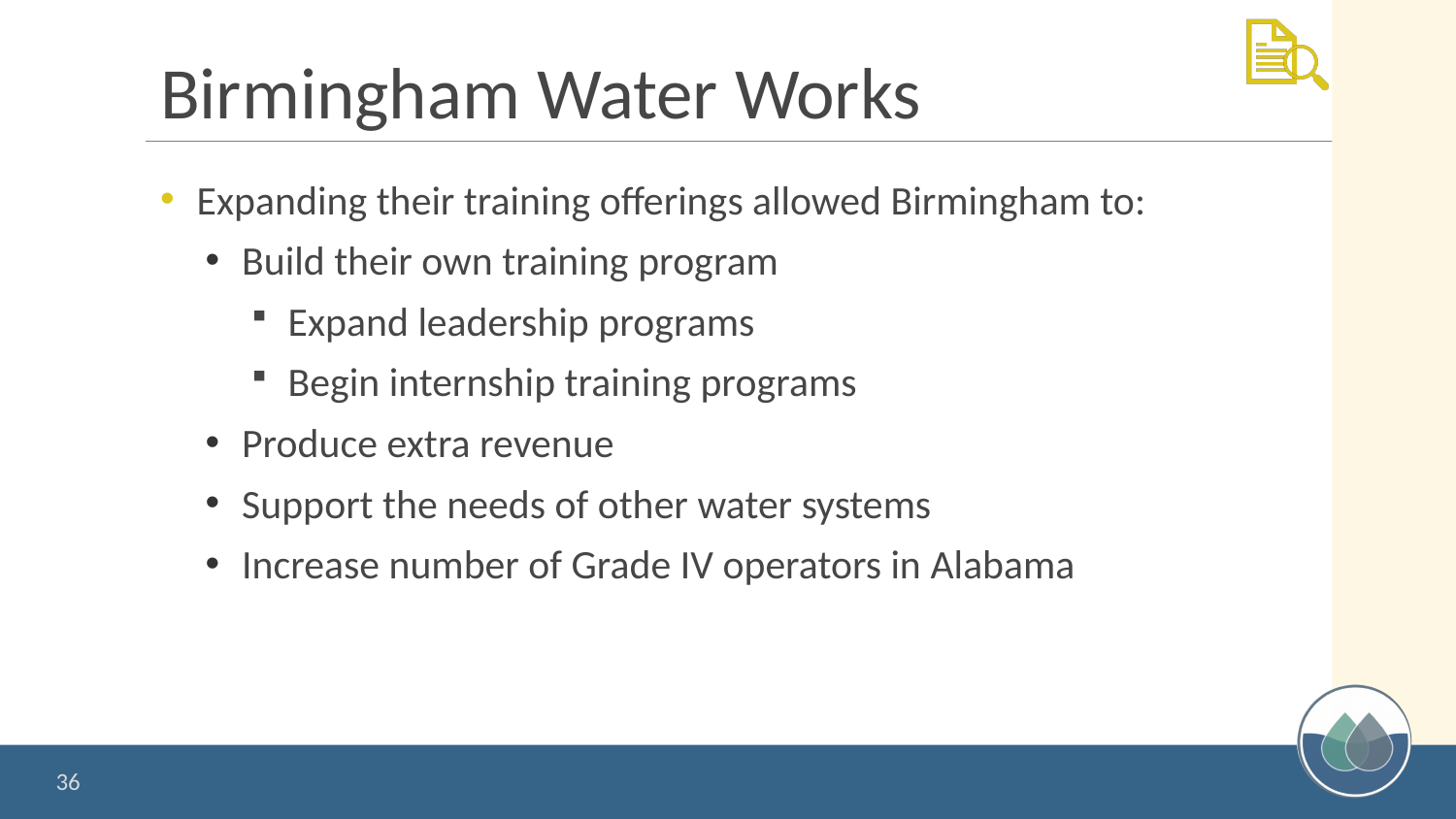

# Birmingham Water Works
Expanding their training offerings allowed Birmingham to:
Build their own training program
Expand leadership programs
Begin internship training programs
Produce extra revenue
Support the needs of other water systems
Increase number of Grade IV operators in Alabama

36